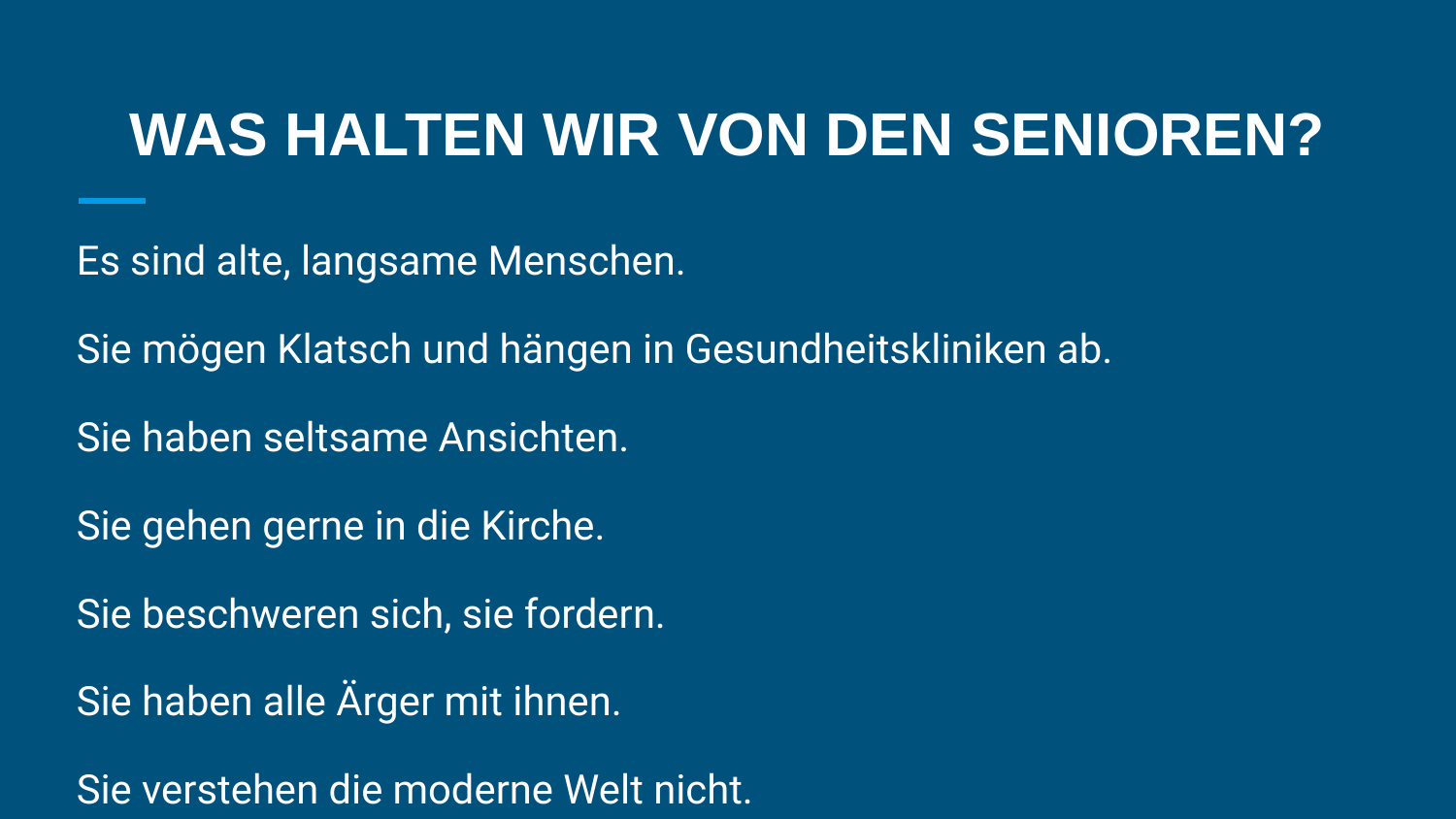

# WAS HALTEN WIR VON DEN SENIOREN?
Es sind alte, langsame Menschen.
Sie mögen Klatsch und hängen in Gesundheitskliniken ab.
Sie haben seltsame Ansichten.
Sie gehen gerne in die Kirche.
Sie beschweren sich, sie fordern.
Sie haben alle Ärger mit ihnen.
Sie verstehen die moderne Welt nicht.